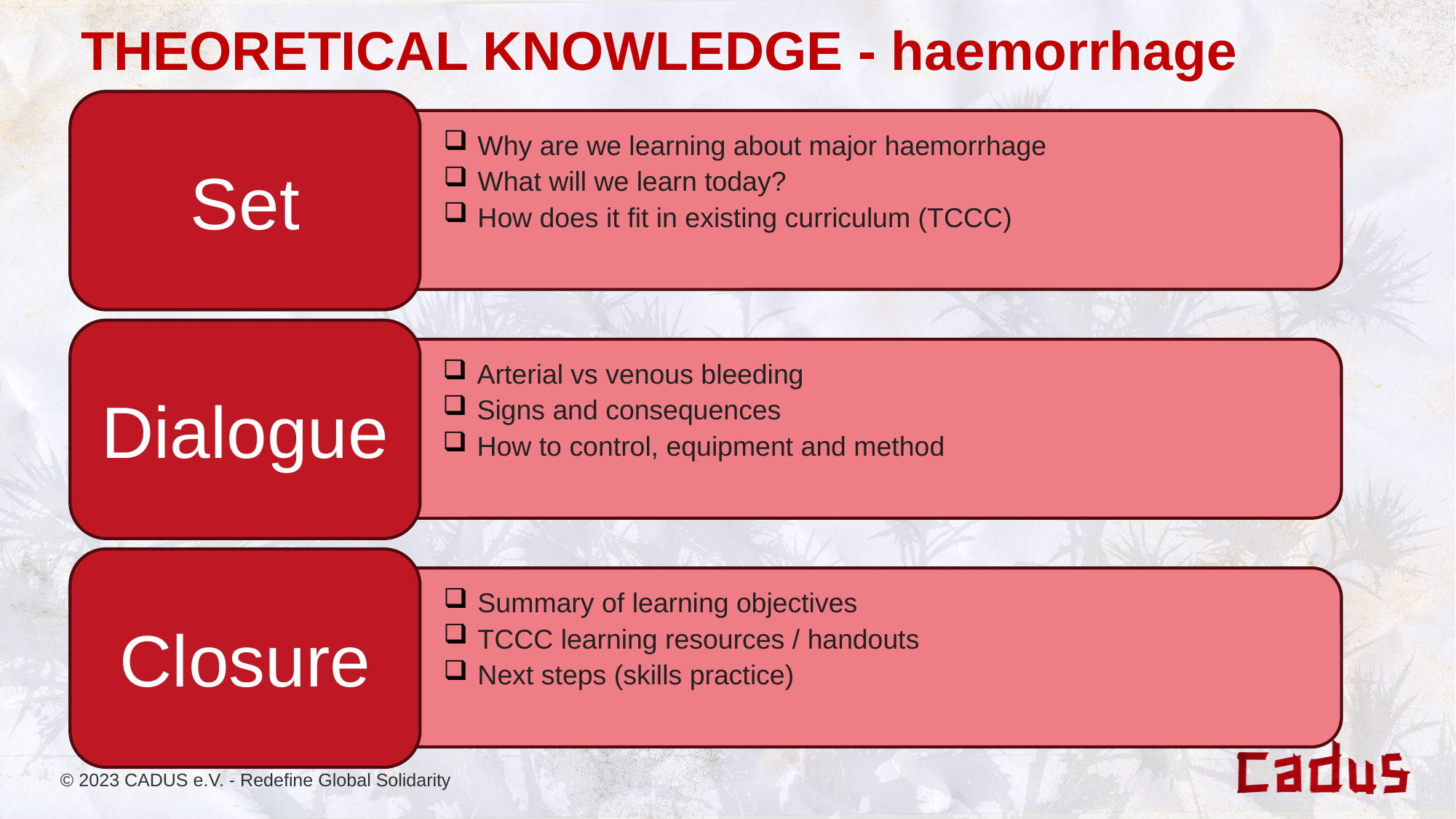

THEORETICAL KNOWLEDGE - haemorrhage
Set
Why are we learning about major haemorrhage
What will we learn today?
How does it fit in existing curriculum (TCCC)

Dialogue
Arterial vs venous bleeding
Signs and consequences
How to control, equipment and method
Closure
Summary of learning objectives
TCCC learning resources / handouts
Next steps (skills practice)